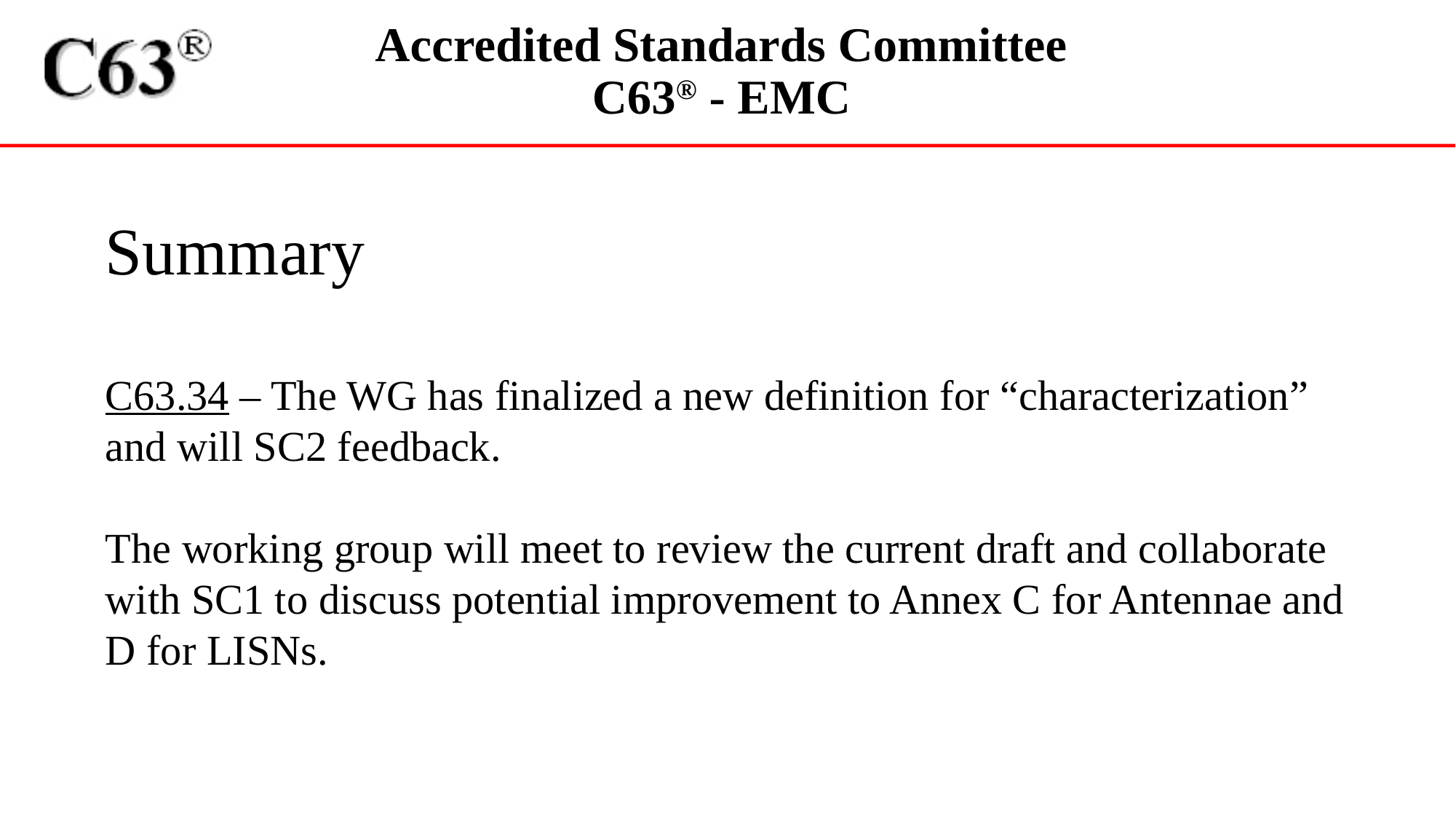

Summary
C63.34 – The WG has finalized a new definition for “characterization” and will SC2 feedback.
The working group will meet to review the current draft and collaborate with SC1 to discuss potential improvement to Annex C for Antennae and D for LISNs.